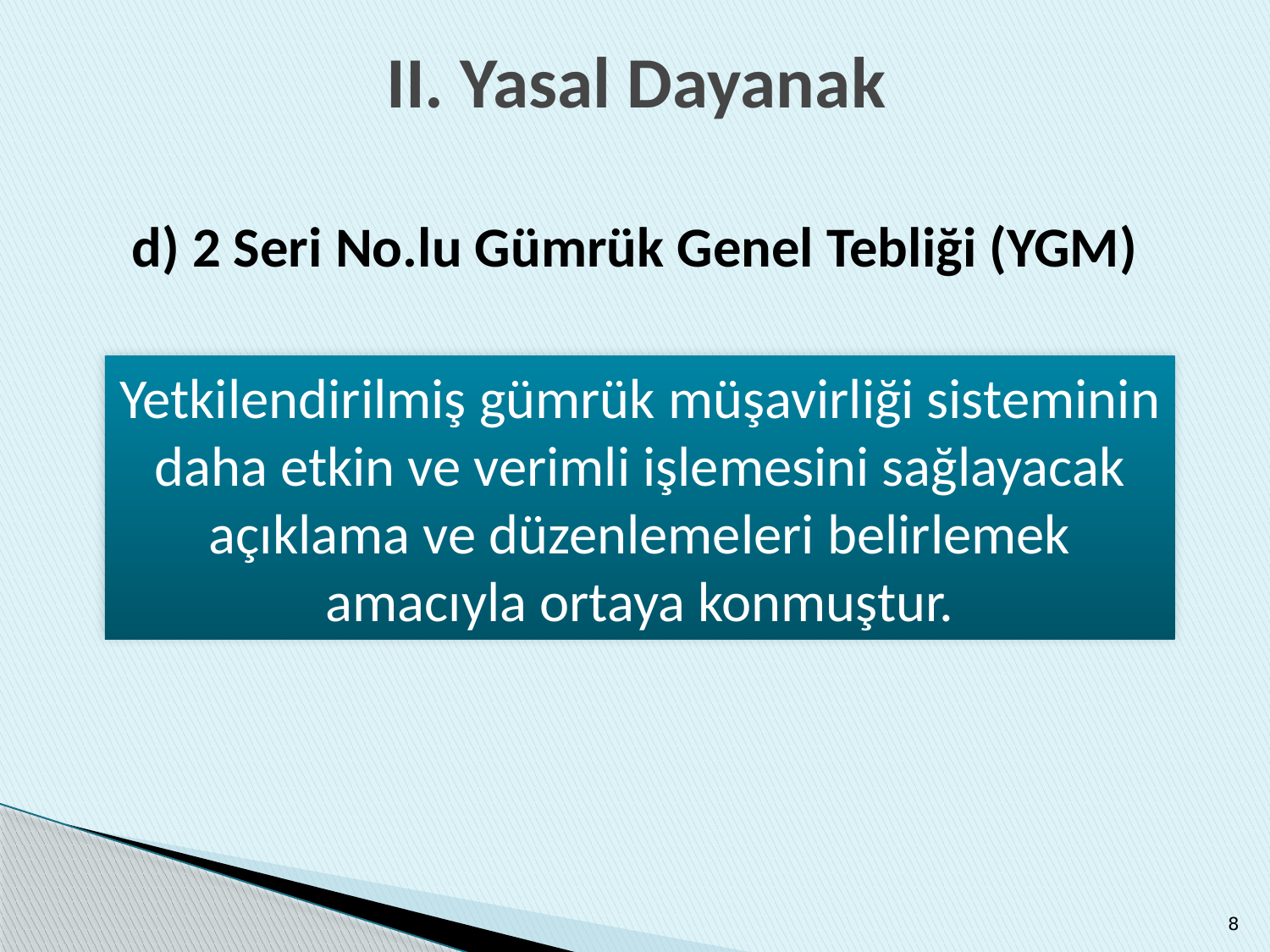

II. Yasal Dayanak
# d) 2 Seri No.lu Gümrük Genel Tebliği (YGM)
Yetkilendirilmiş gümrük müşavirliği sisteminin daha etkin ve verimli işlemesini sağlayacak açıklama ve düzenlemeleri belirlemek amacıyla ortaya konmuştur.
8